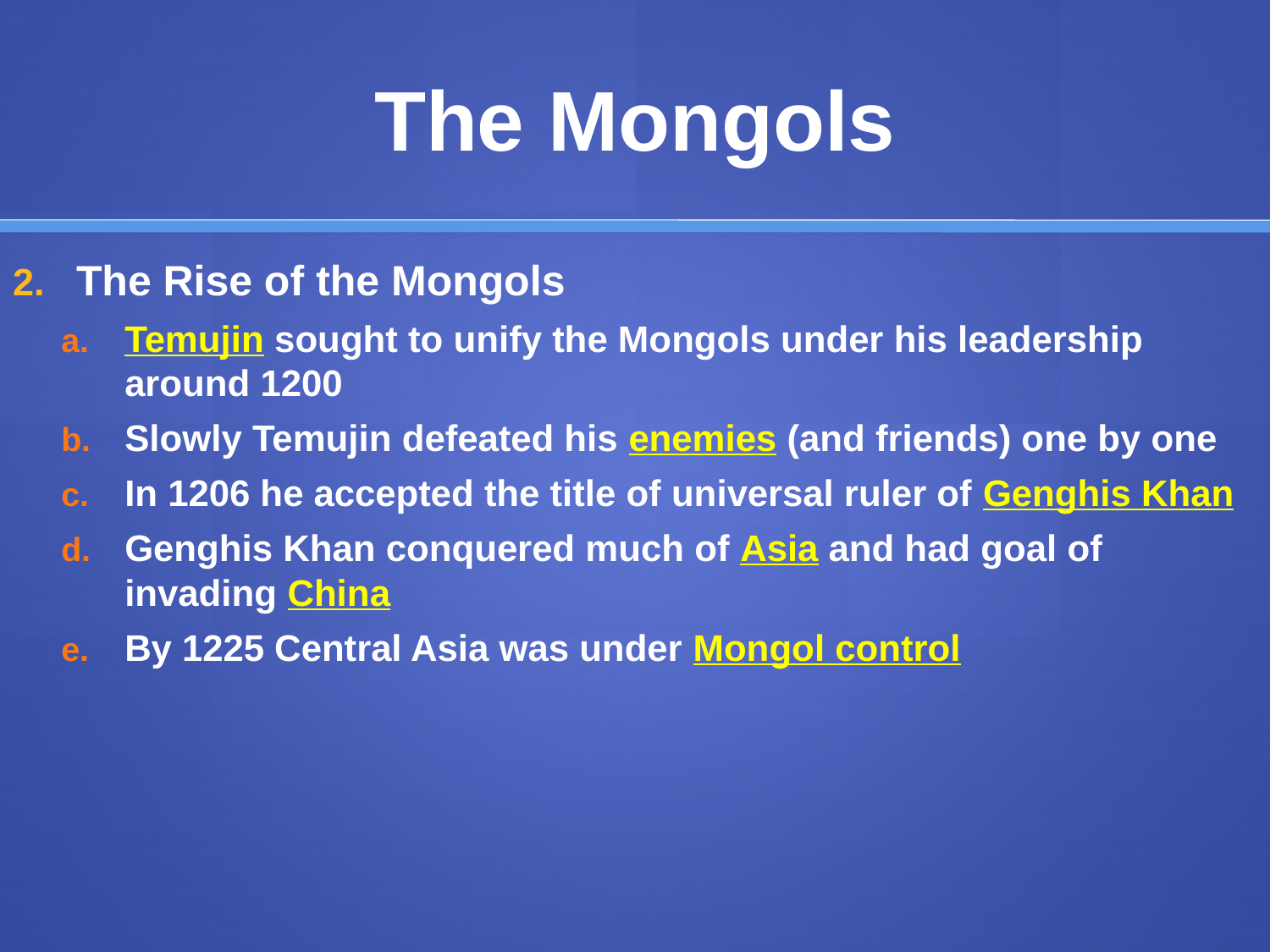

# The Mongols
The Rise of the Mongols
Temujin sought to unify the Mongols under his leadership around 1200
Slowly Temujin defeated his enemies (and friends) one by one
In 1206 he accepted the title of universal ruler of Genghis Khan
Genghis Khan conquered much of Asia and had goal of invading China
By 1225 Central Asia was under Mongol control